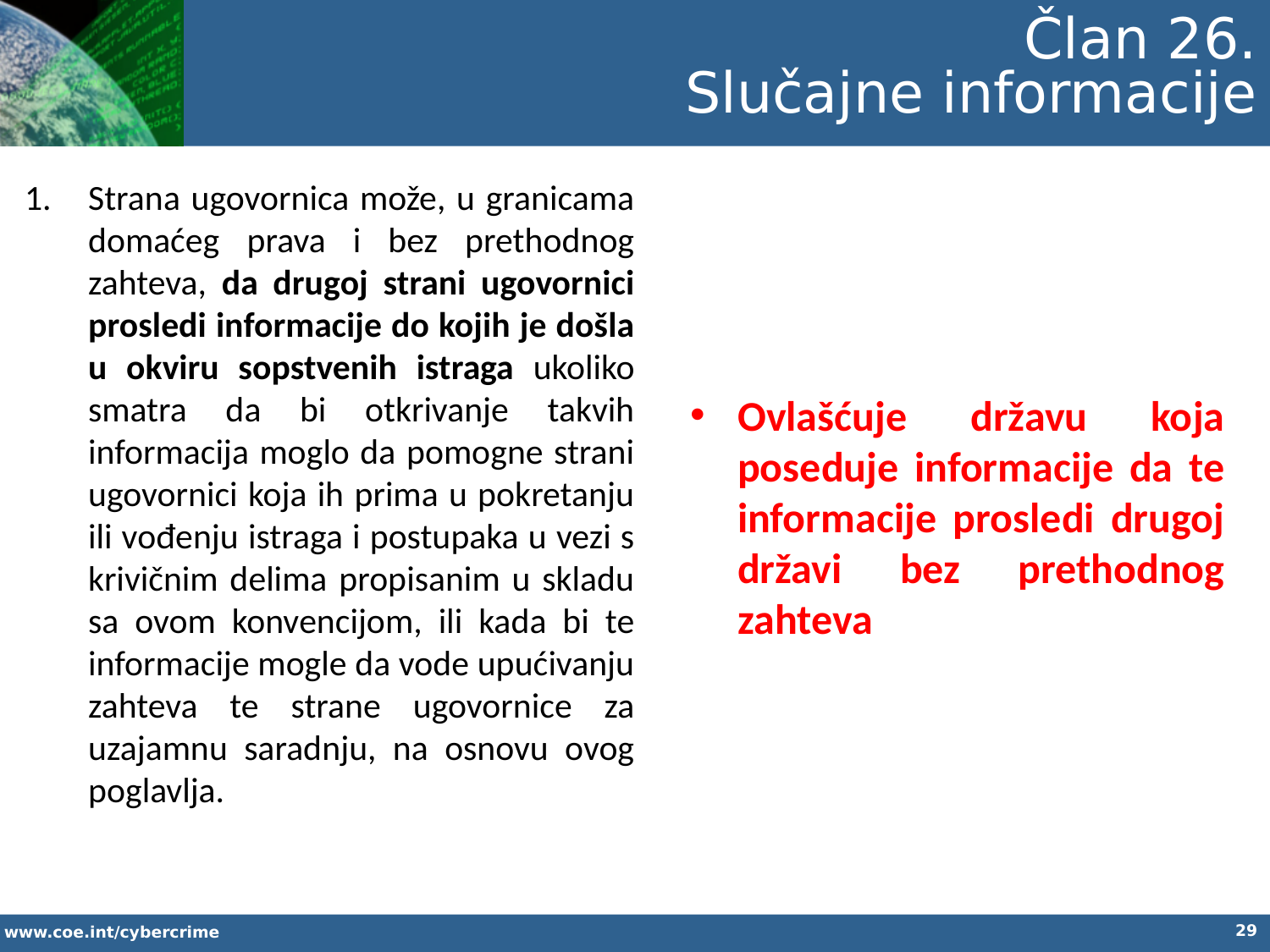

Član 26.
Slučajne informacije
Strana ugovornica može, u granicama domaćeg prava i bez prethodnog zahteva, da drugoj strani ugovornici prosledi informacije do kojih je došla u okviru sopstvenih istraga ukoliko smatra da bi otkrivanje takvih informacija moglo da pomogne strani ugovornici koja ih prima u pokretanju ili vođenju istraga i postupaka u vezi s krivičnim delima propisanim u skladu sa ovom konvencijom, ili kada bi te informacije mogle da vode upućivanju zahteva te strane ugovornice za uzajamnu saradnju, na osnovu ovog poglavlja.
Ovlašćuje državu koja poseduje informacije da te informacije prosledi drugoj državi bez prethodnog zahteva
29